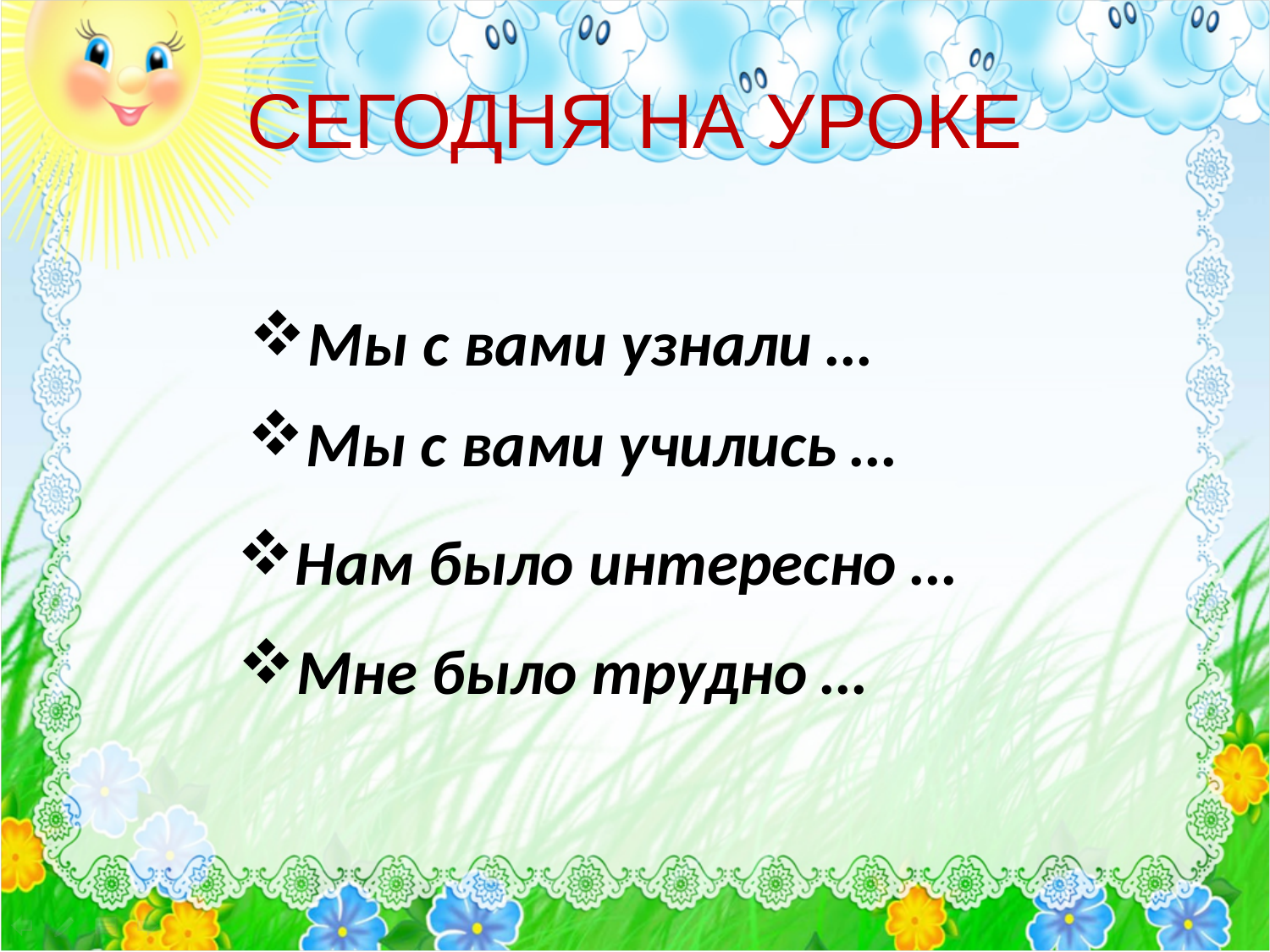

# СЕГОДНЯ НА УРОКЕ
Мы с вами узнали …
Мы с вами учились …
Нам было интересно …
Мне было трудно …